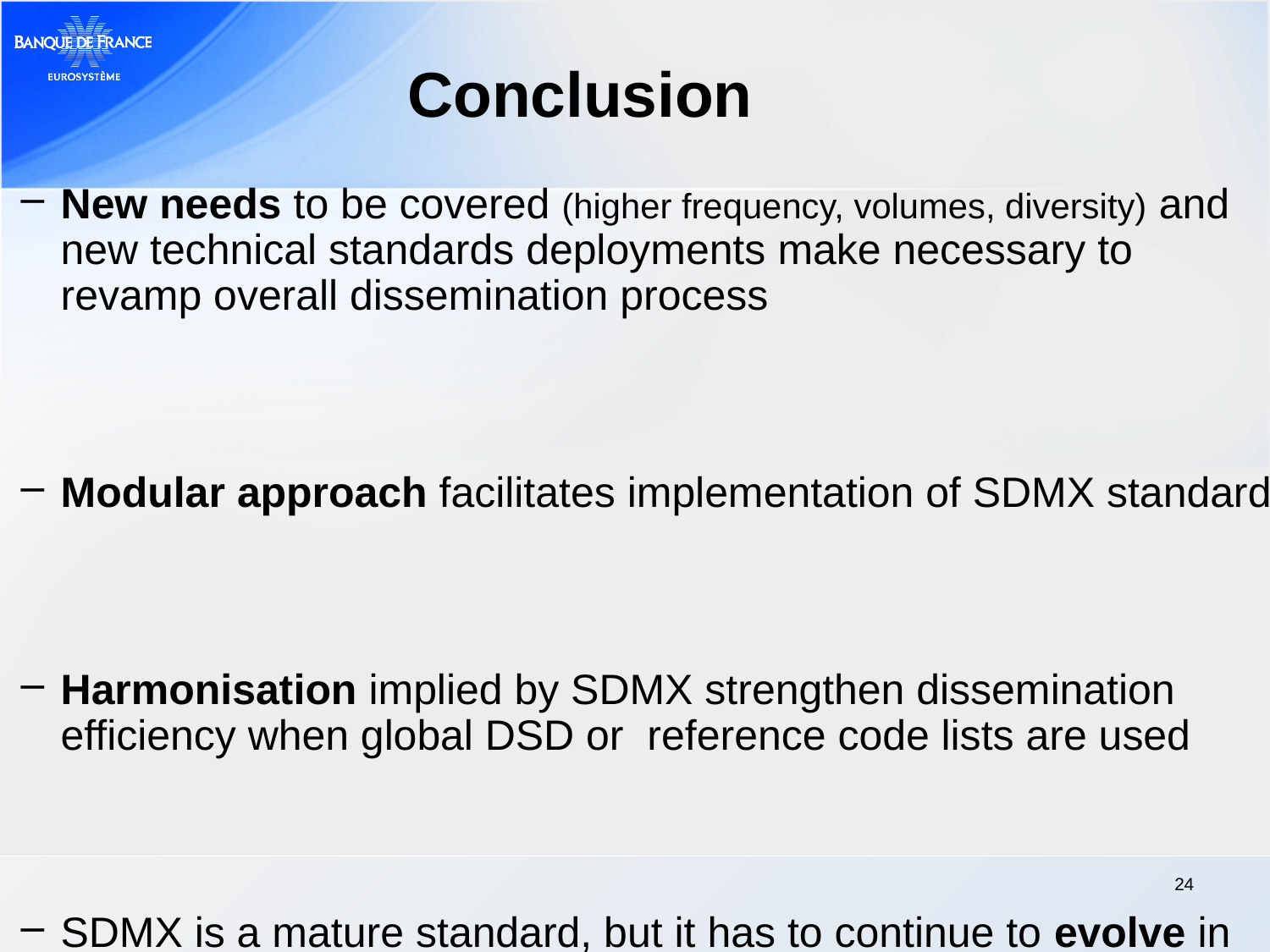

# Conclusion
New needs to be covered (higher frequency, volumes, diversity) and new technical standards deployments make necessary to revamp overall dissemination process

Modular approach facilitates implementation of SDMX standard

Harmonisation implied by SDMX strengthen dissemination efficiency when global DSD or  reference code lists are used

SDMX is a mature standard, but it has to continue to evolve in order to cope with new challenges (ex : use of SDMX in the data processing)

Increased cooperation between SDMX stakeholders is a key factor of success

24